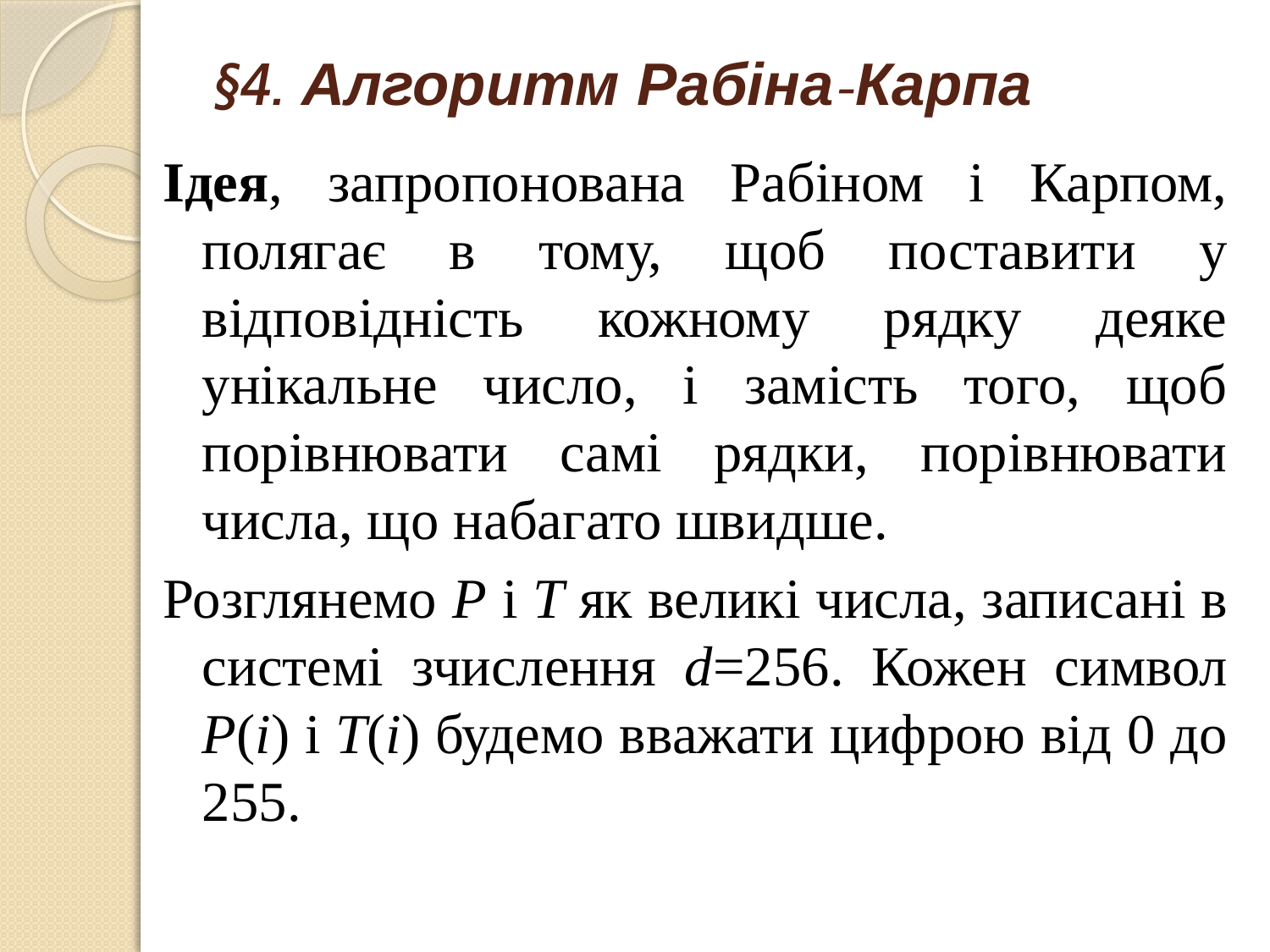

# §4. Алгоритм Рабіна-Карпа
Ідея, запропонована Рабіном і Карпом, полягає в тому, щоб поставити у відповідність кожному рядку деяке унікальне число, і замість того, щоб порівнювати самі рядки, порівнювати числа, що набагато швидше.
Розглянемо Р і Т як великі числа, записані в системі зчислення d=256. Кожен символ Р(і) і Т(і) будемо вважати цифрою від 0 до 255.